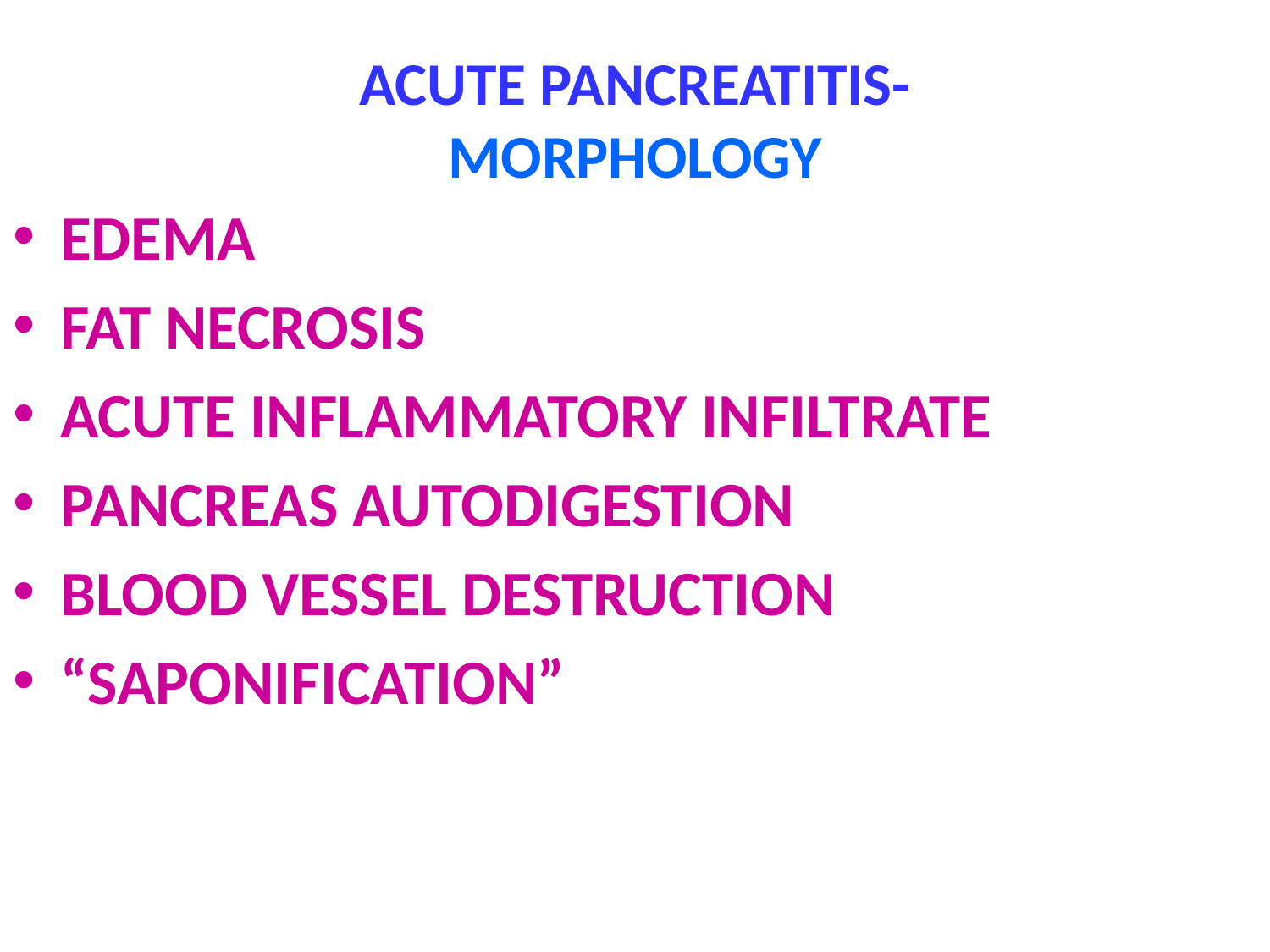

# ACUTE PANCREATITIS- MORPHOLOGY
EDEMA
FAT NECROSIS
ACUTE INFLAMMATORY INFILTRATE
PANCREAS AUTODIGESTION
BLOOD VESSEL DESTRUCTION
“SAPONIFICATION”